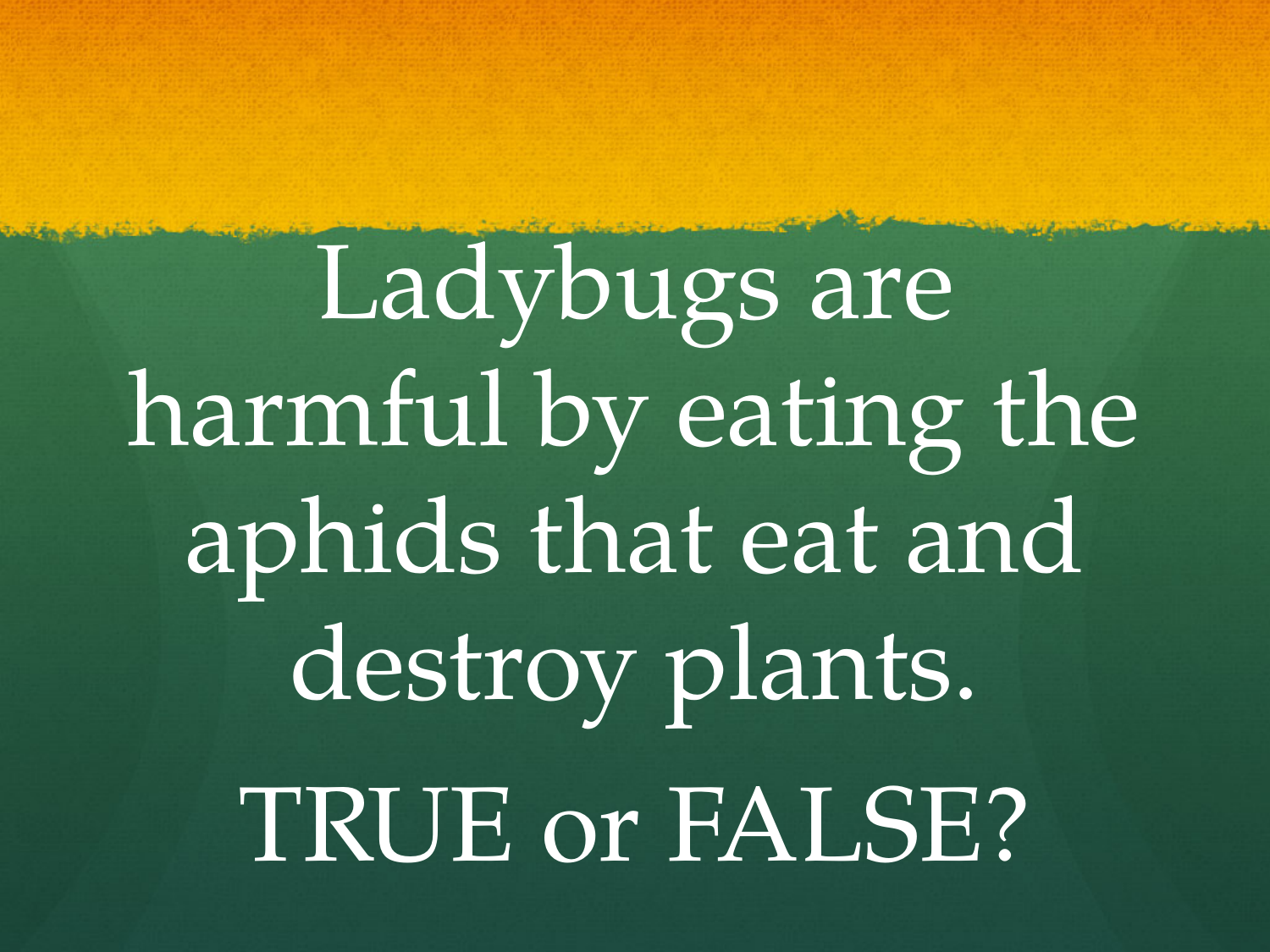

#
Ladybugs are harmful by eating the aphids that eat and destroy plants.
TRUE or FALSE?